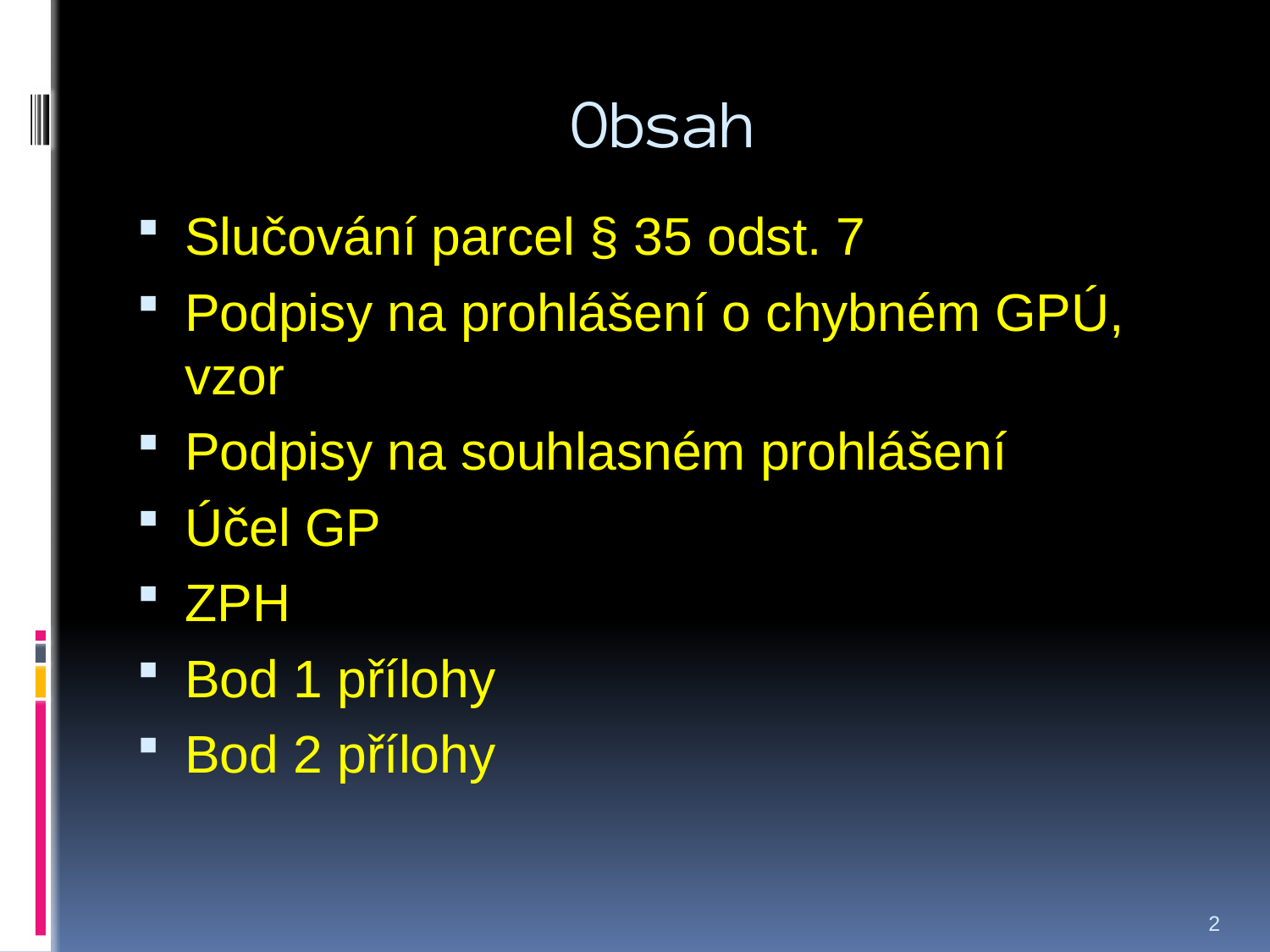

# Obsah
Slučování parcel § 35 odst. 7
Podpisy na prohlášení o chybném GPÚ, vzor
Podpisy na souhlasném prohlášení
Účel GP
ZPH
Bod 1 přílohy
Bod 2 přílohy

2